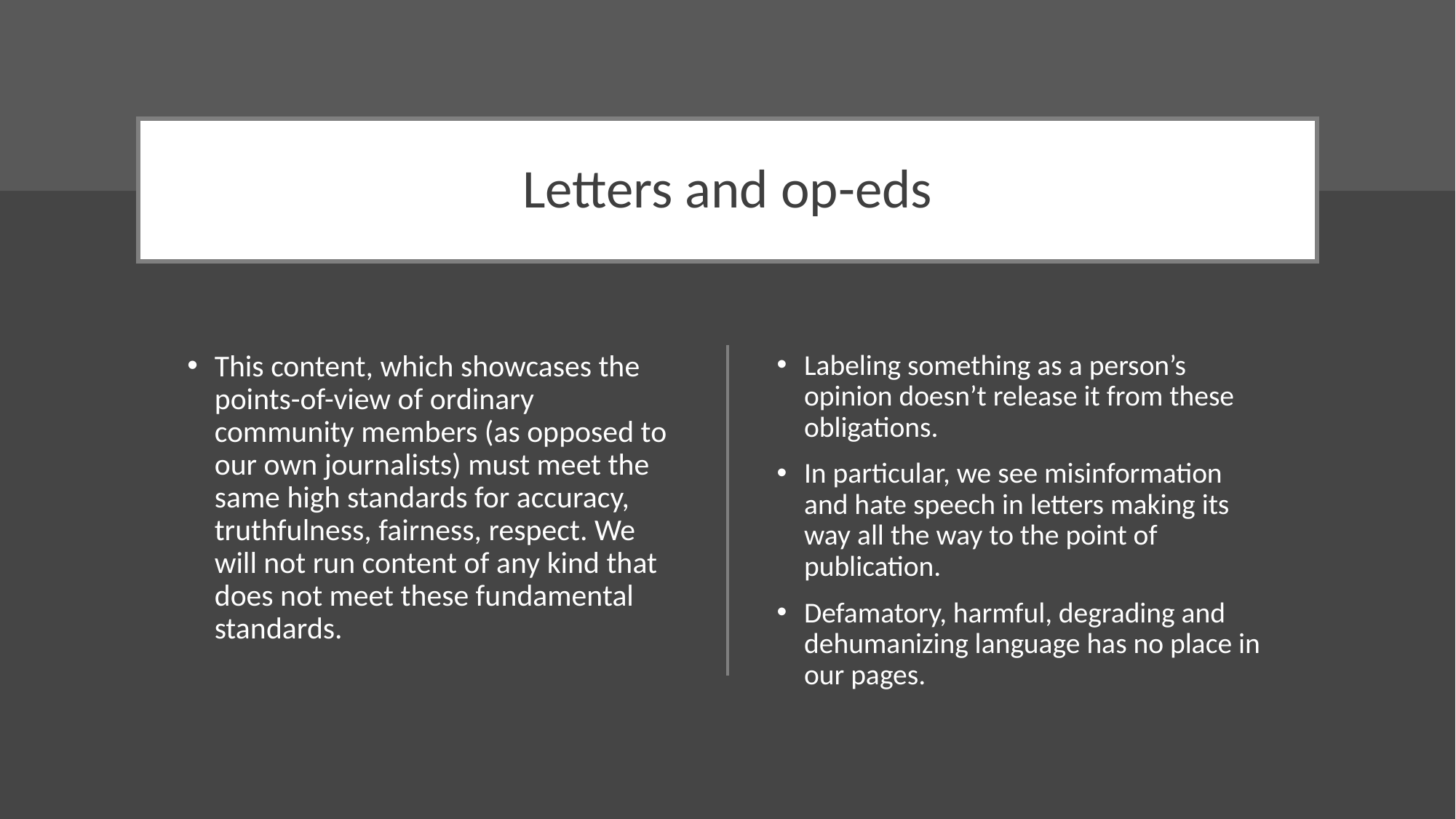

# Letters and op-eds
This content, which showcases the points-of-view of ordinary community members (as opposed to our own journalists) must meet the same high standards for accuracy, truthfulness, fairness, respect. We will not run content of any kind that does not meet these fundamental standards.
Labeling something as a person’s opinion doesn’t release it from these obligations.
In particular, we see misinformation and hate speech in letters making its way all the way to the point of publication.
Defamatory, harmful, degrading and dehumanizing language has no place in our pages.